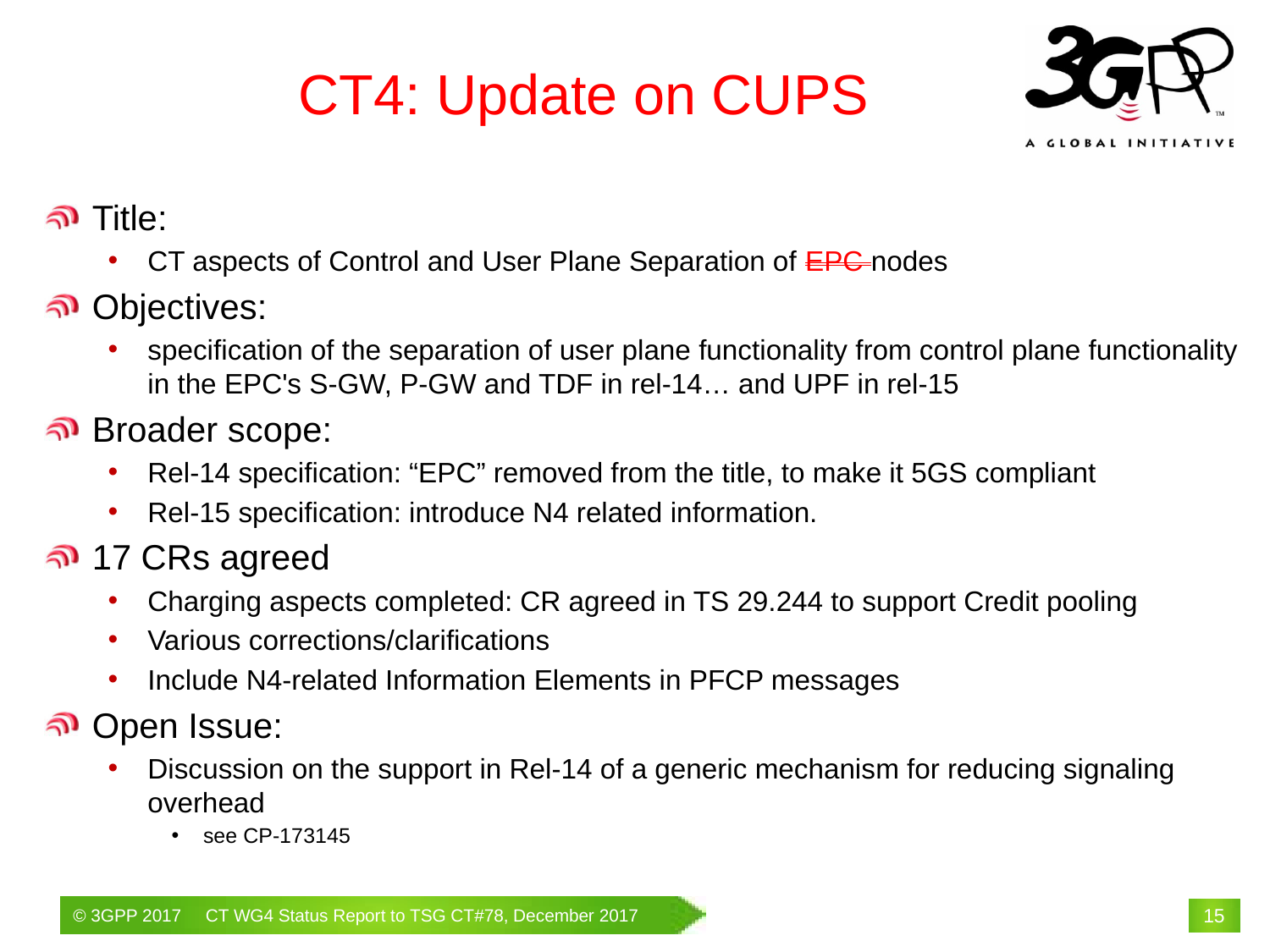

# CT4: Update on CUPS
Title:
CT aspects of Control and User Plane Separation of EPC nodes
Objectives:
specification of the separation of user plane functionality from control plane functionality in the EPC's S-GW, P-GW and TDF in rel-14… and UPF in rel-15
Broader scope:
Rel-14 specification: “EPC” removed from the title, to make it 5GS compliant
Rel-15 specification: introduce N4 related information.
17 CRs agreed
Charging aspects completed: CR agreed in TS 29.244 to support Credit pooling
Various corrections/clarifications
Include N4-related Information Elements in PFCP messages
Open Issue:
Discussion on the support in Rel-14 of a generic mechanism for reducing signaling overhead
see CP-173145